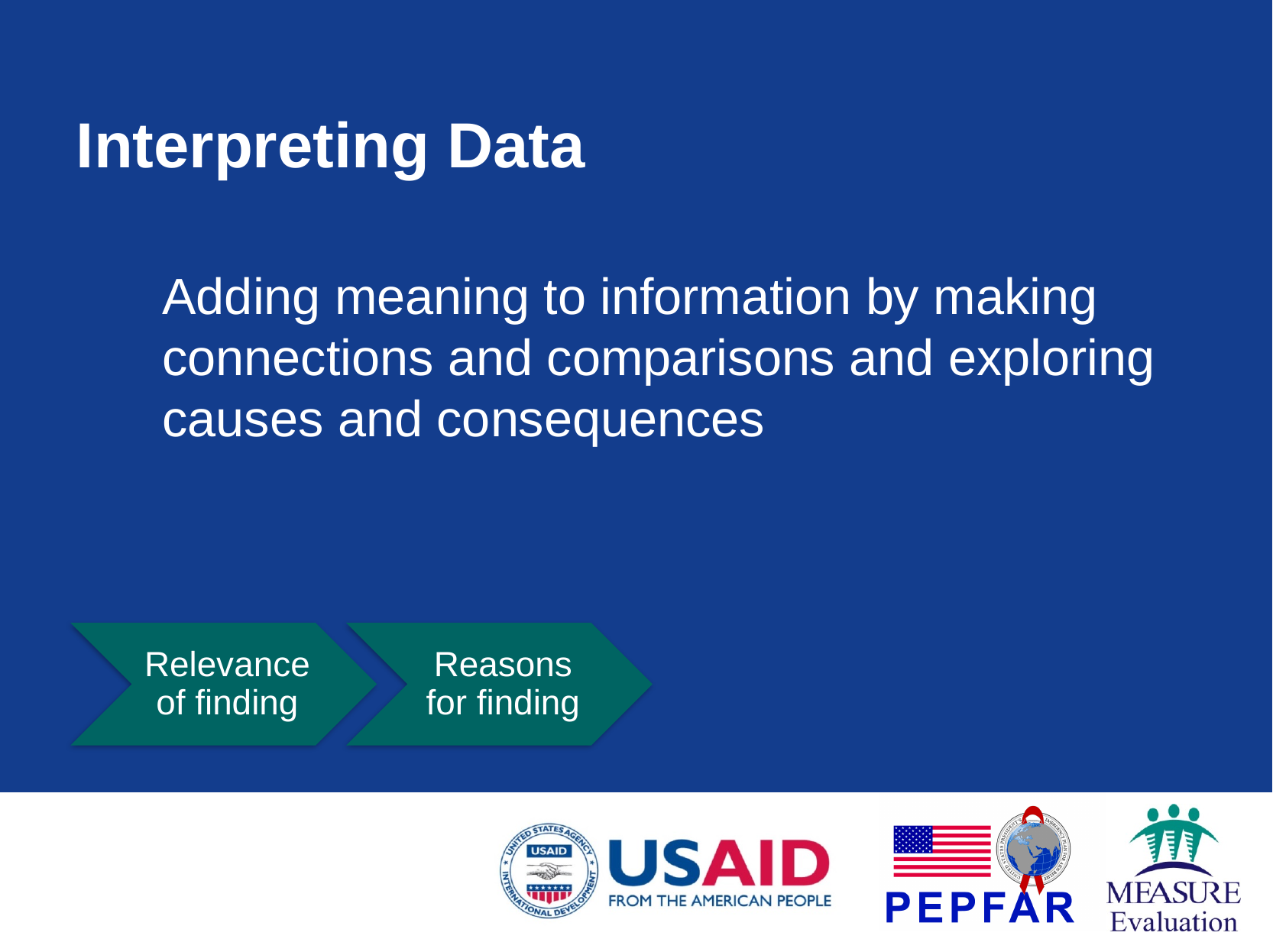

# Interpreting Data
Adding meaning to information by making connections and comparisons and exploring causes and consequences
Relevance of finding
Reasons for finding